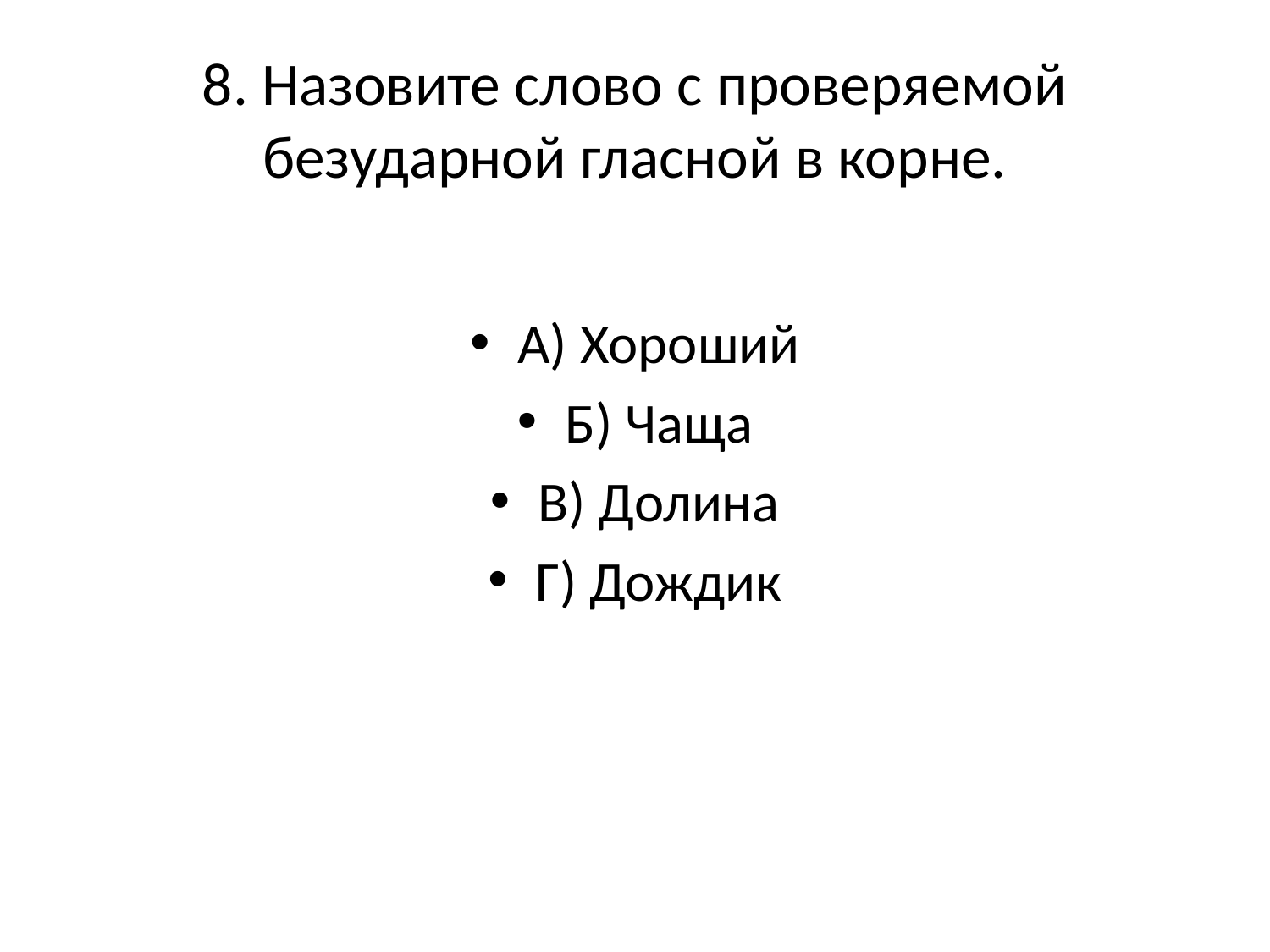

# 8. Назовите слово с проверяемой безударной гласной в корне.

А) Хороший
Б) Чаща
В) Долина
Г) Дождик